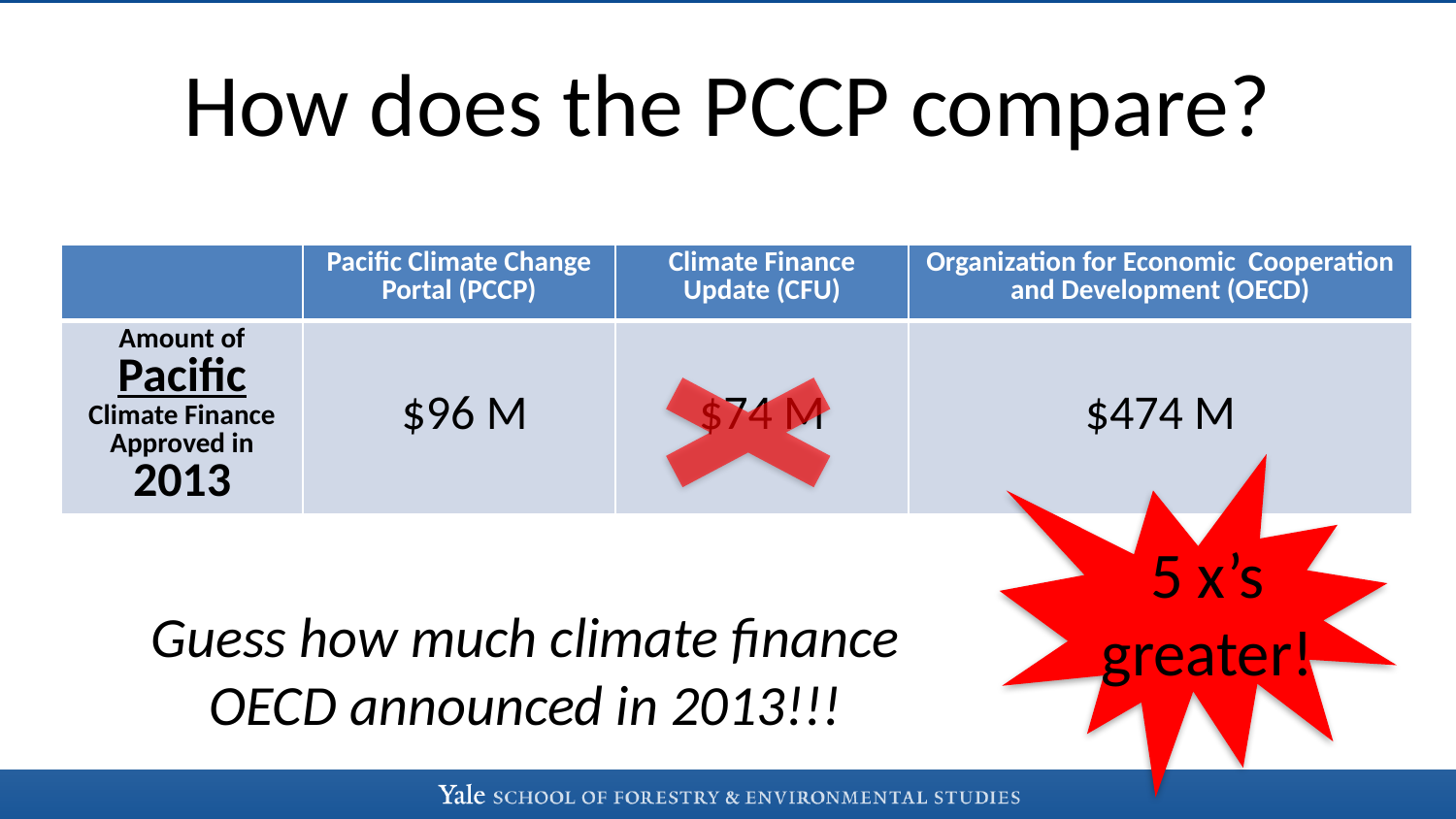

# How does the PCCP compare?
|  | Pacific Climate Change Portal (PCCP) | Climate Finance Update (CFU) | Organization for Economic Cooperation and Development (OECD) |
| --- | --- | --- | --- |
| Amount of Pacific Climate Finance Approved in 2013 | $96 M | $74 M | $474 M |

5 x’s greater!
Guess how much climate finance OECD announced in 2013!!!